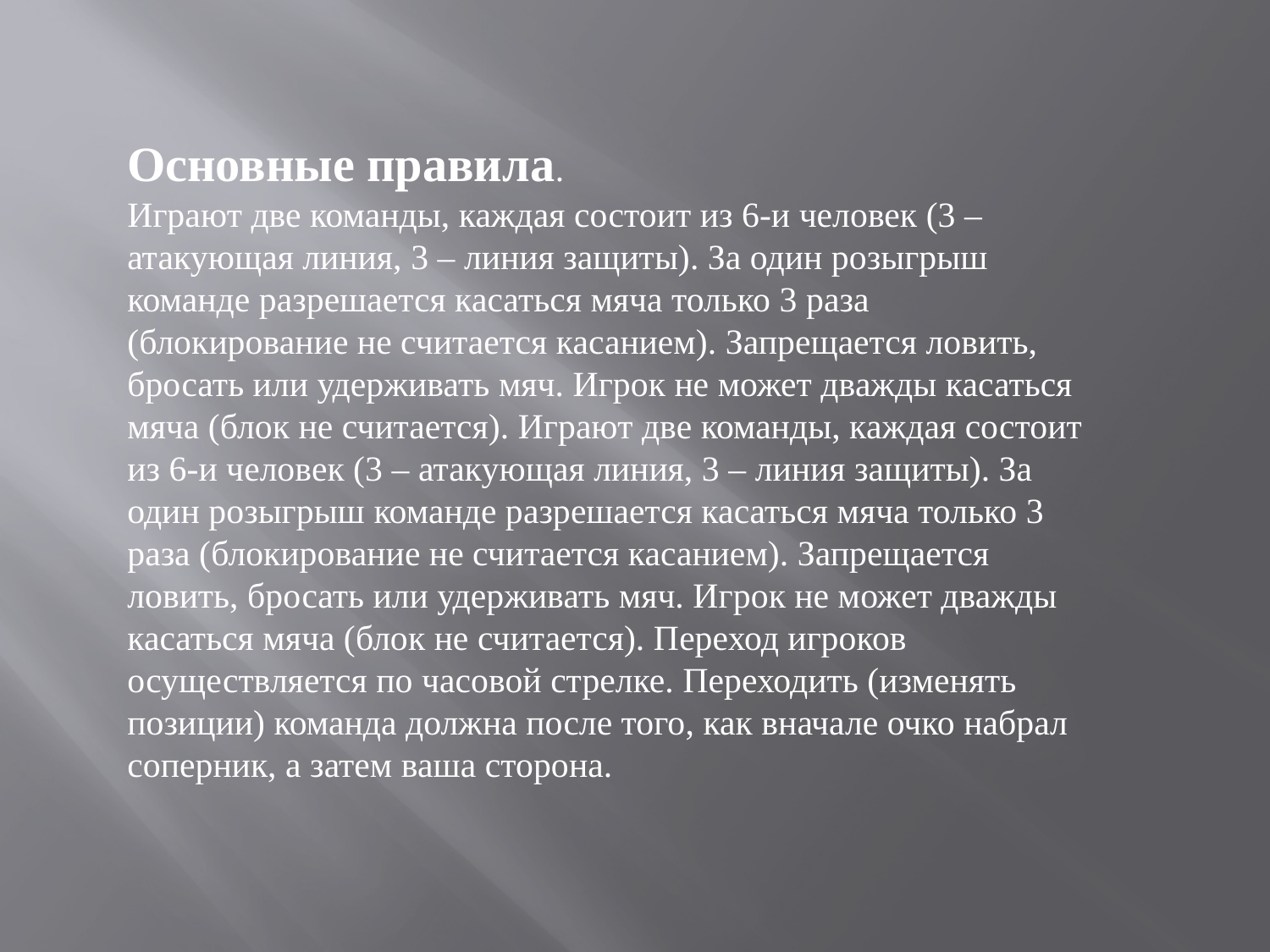

Основные правила.
Играют две команды, каждая состоит из 6-и человек (3 – атакующая линия, 3 – линия защиты). За один розыгрыш команде разрешается касаться мяча только 3 раза (блокирование не считается касанием). Запрещается ловить, бросать или удерживать мяч. Игрок не может дважды касаться мяча (блок не считается). Играют две команды, каждая состоит из 6-и человек (3 – атакующая линия, 3 – линия защиты). За один розыгрыш команде разрешается касаться мяча только 3 раза (блокирование не считается касанием). Запрещается ловить, бросать или удерживать мяч. Игрок не может дважды касаться мяча (блок не считается). Переход игроков осуществляется по часовой стрелке. Переходить (изменять позиции) команда должна после того, как вначале очко набрал соперник, а затем ваша сторона.